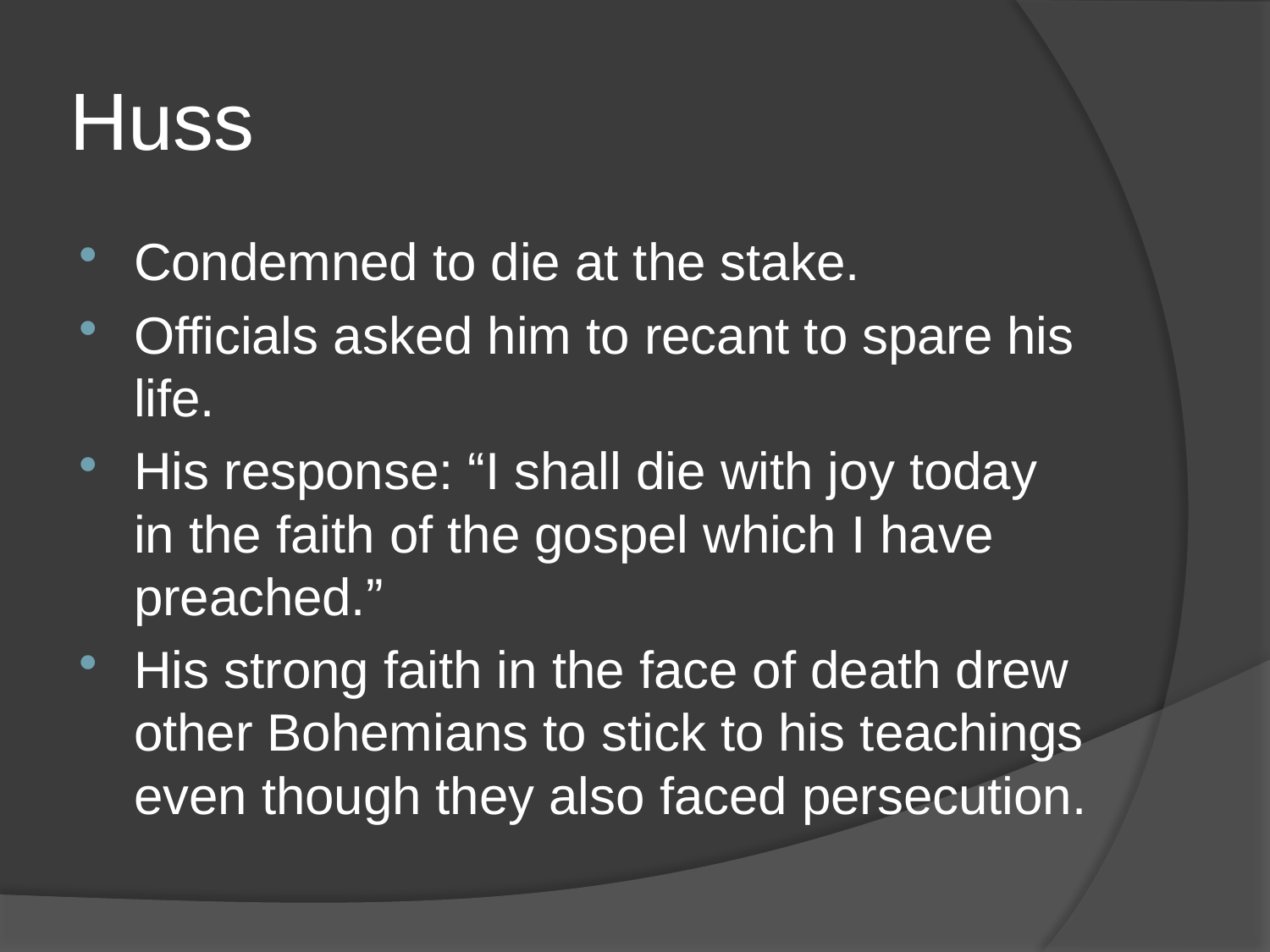

# Huss
Condemned to die at the stake.
Officials asked him to recant to spare his life.
His response: “I shall die with joy today in the faith of the gospel which I have preached.”
His strong faith in the face of death drew other Bohemians to stick to his teachings even though they also faced persecution.